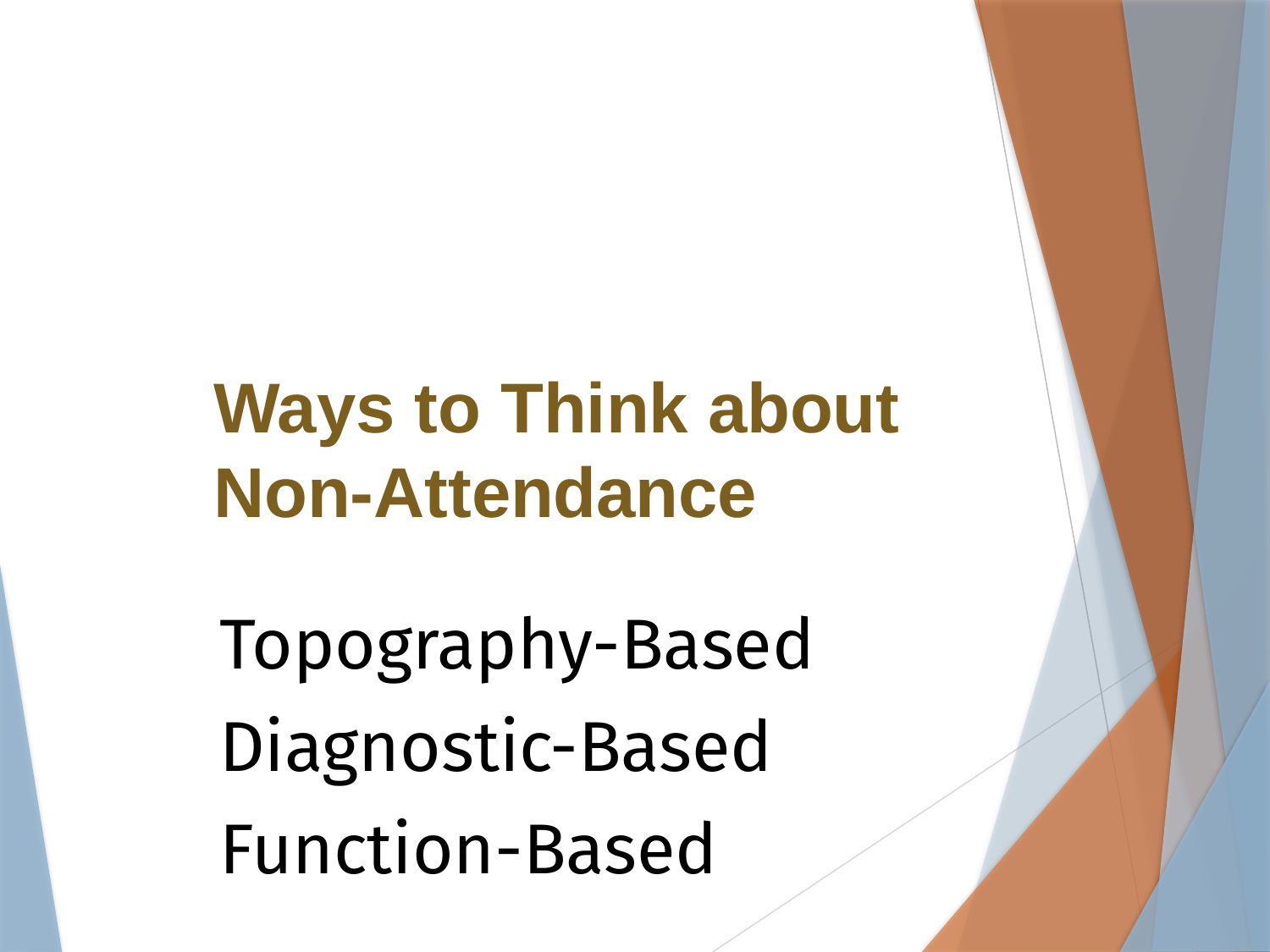

# Ways to Think about Non-Attendance
Topography-Based
Diagnostic-Based
Function-Based